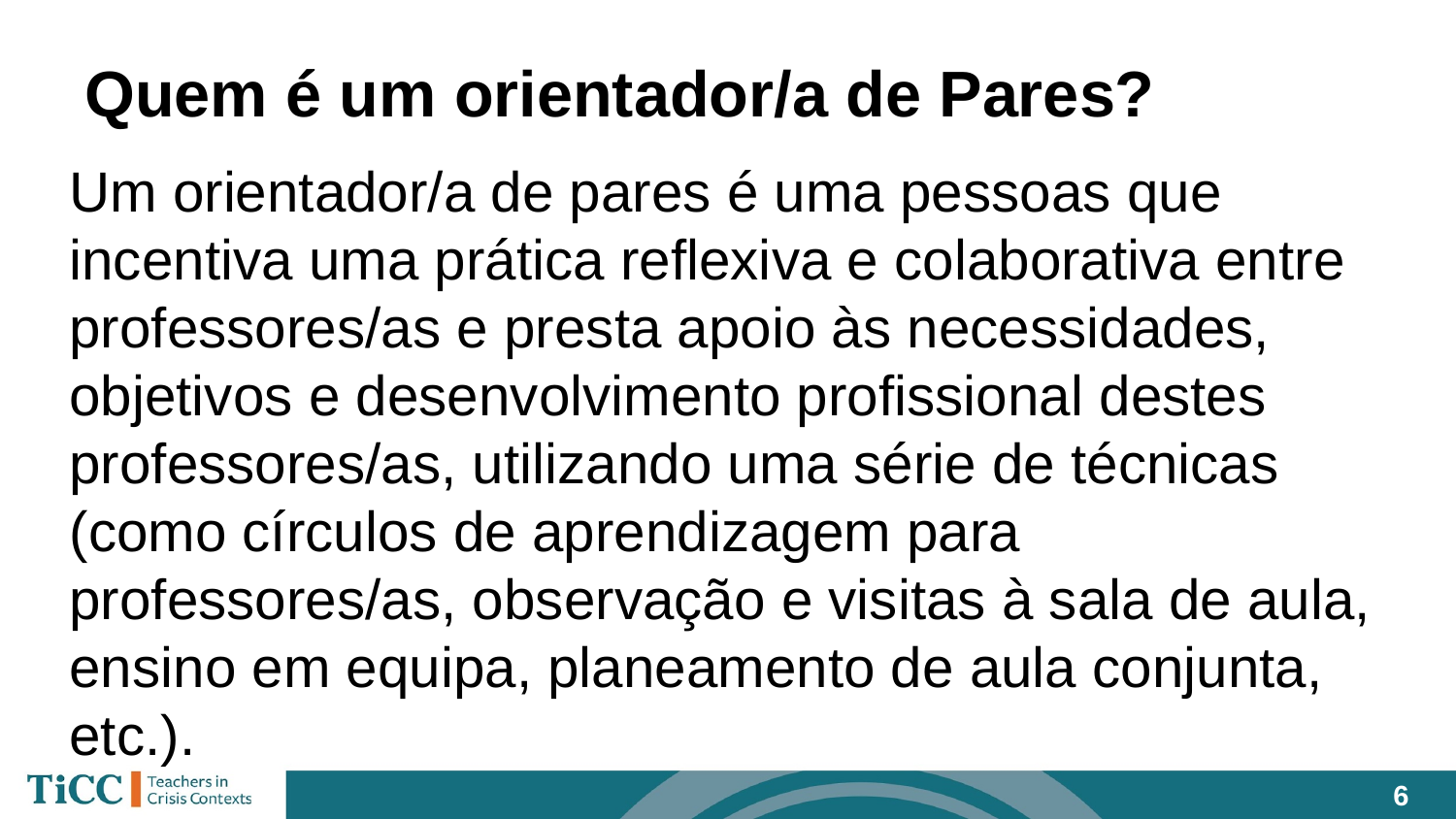

Quem é um orientador/a de Pares?
Um orientador/a de pares é uma pessoas que incentiva uma prática reflexiva e colaborativa entre professores/as e presta apoio às necessidades, objetivos e desenvolvimento profissional destes professores/as, utilizando uma série de técnicas (como círculos de aprendizagem para professores/as, observação e visitas à sala de aula, ensino em equipa, planeamento de aula conjunta, etc.).
6